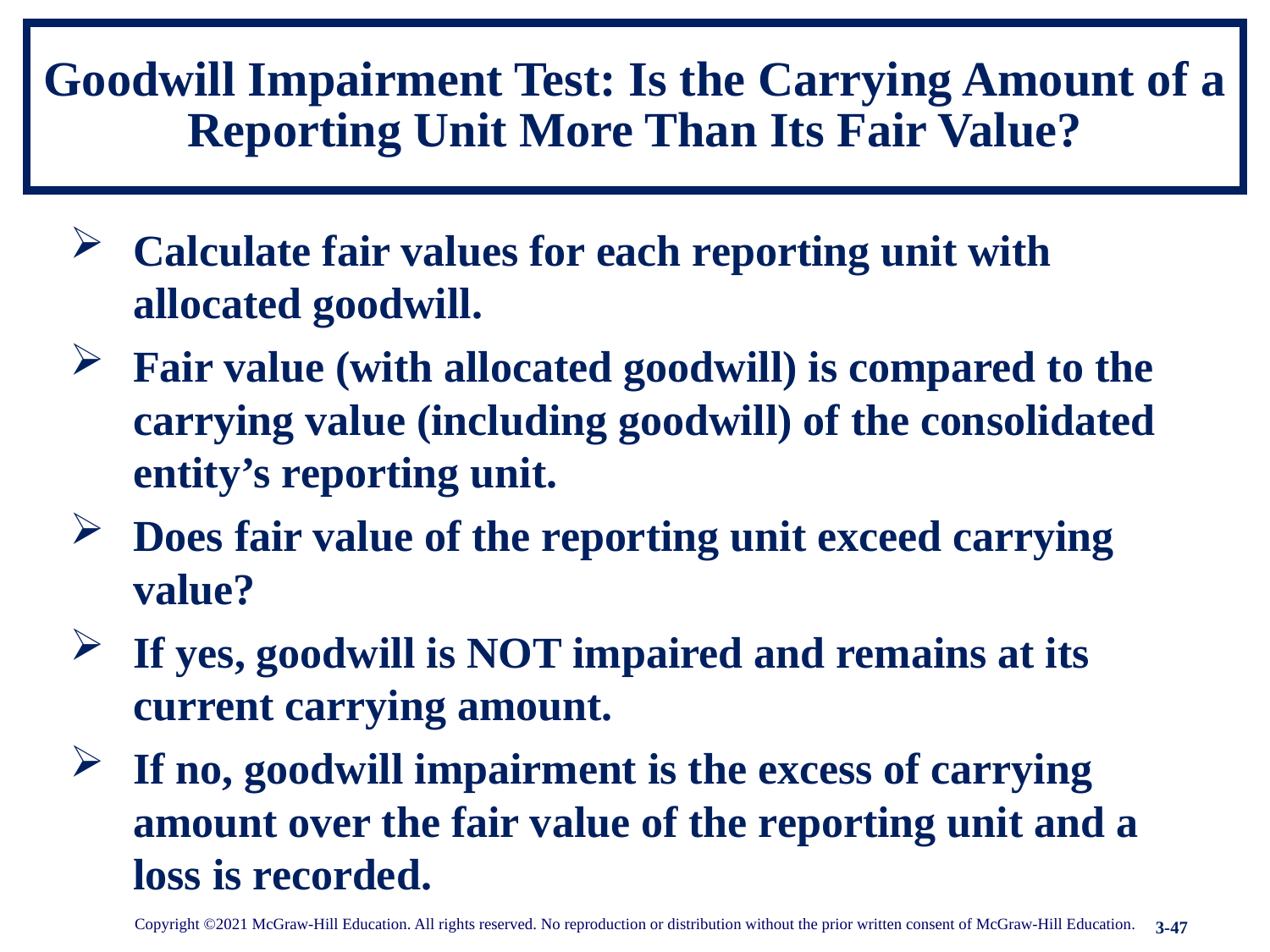

# Goodwill Impairment Test: Is the Carrying Amount of a Reporting Unit More Than Its Fair Value?
Calculate fair values for each reporting unit with allocated goodwill.
Fair value (with allocated goodwill) is compared to the carrying value (including goodwill) of the consolidated entity’s reporting unit.
Does fair value of the reporting unit exceed carrying value?
If yes, goodwill is NOT impaired and remains at its current carrying amount.
If no, goodwill impairment is the excess of carrying amount over the fair value of the reporting unit and a loss is recorded.
Copyright ©2021 McGraw-Hill Education. All rights reserved. No reproduction or distribution without the prior written consent of McGraw-Hill Education.
3-47